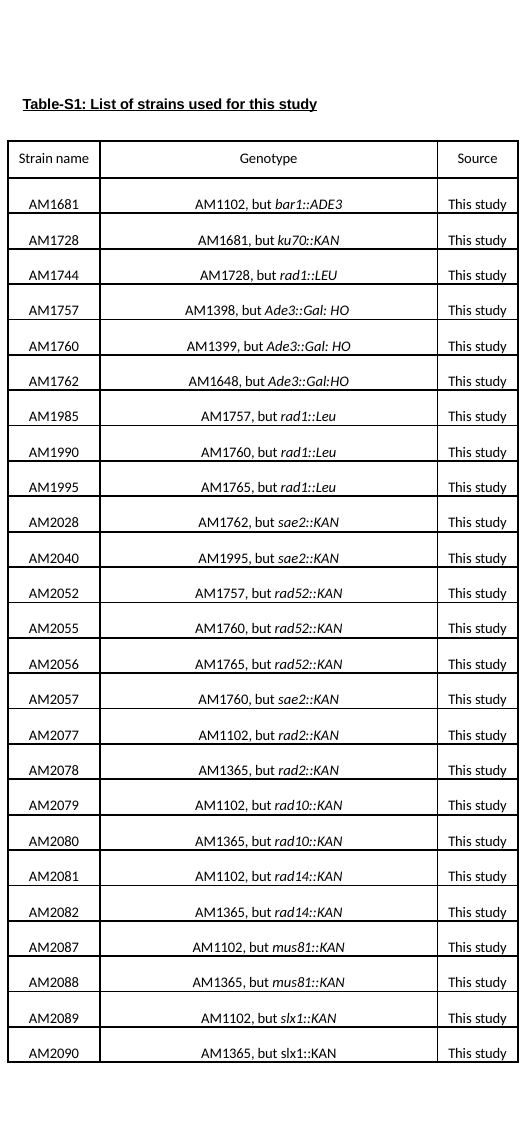

Table-S1: List of strains used for this study
| Strain name | Genotype | Source |
| --- | --- | --- |
| AM1681 | AM1102, but bar1::ADE3 | This study |
| AM1728 | AM1681, but ku70::KAN | This study |
| AM1744 | AM1728, but rad1::LEU | This study |
| AM1757 | AM1398, but Ade3::Gal: HO | This study |
| AM1760 | AM1399, but Ade3::Gal: HO | This study |
| AM1762 | AM1648, but Ade3::Gal:HO | This study |
| AM1985 | AM1757, but rad1::Leu | This study |
| AM1990 | AM1760, but rad1::Leu | This study |
| AM1995 | AM1765, but rad1::Leu | This study |
| AM2028 | AM1762, but sae2::KAN | This study |
| AM2040 | AM1995, but sae2::KAN | This study |
| AM2052 | AM1757, but rad52::KAN | This study |
| AM2055 | AM1760, but rad52::KAN | This study |
| AM2056 | AM1765, but rad52::KAN | This study |
| AM2057 | AM1760, but sae2::KAN | This study |
| AM2077 | AM1102, but rad2::KAN | This study |
| AM2078 | AM1365, but rad2::KAN | This study |
| AM2079 | AM1102, but rad10::KAN | This study |
| AM2080 | AM1365, but rad10::KAN | This study |
| AM2081 | AM1102, but rad14::KAN | This study |
| AM2082 | AM1365, but rad14::KAN | This study |
| AM2087 | AM1102, but mus81::KAN | This study |
| AM2088 | AM1365, but mus81::KAN | This study |
| AM2089 | AM1102, but slx1::KAN | This study |
| AM2090 | AM1365, but slx1::KAN | This study |